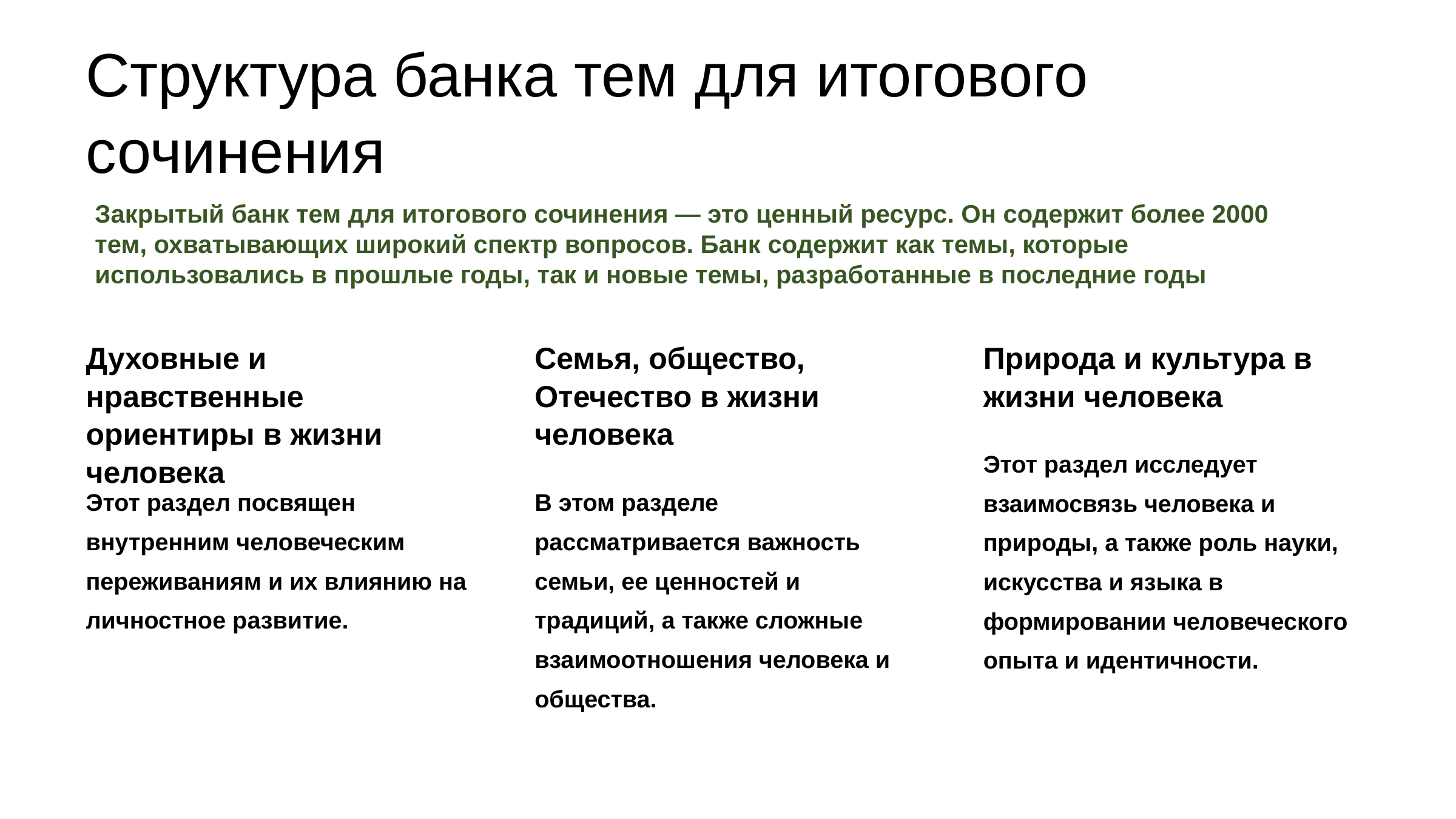

Структура банка тем для итогового сочинения
Закрытый банк тем для итогового сочинения — это ценный ресурс. Он содержит более 2000 тем, охватывающих широкий спектр вопросов. Банк содержит как темы, которые использовались в прошлые годы, так и новые темы, разработанные в последние годы
Духовные и нравственные ориентиры в жизни человека
Семья, общество, Отечество в жизни человека
Природа и культура в жизни человека
Этот раздел исследует взаимосвязь человека и природы, а также роль науки, искусства и языка в формировании человеческого опыта и идентичности.
Этот раздел посвящен внутренним человеческим переживаниям и их влиянию на личностное развитие.
В этом разделе рассматривается важность семьи, ее ценностей и традиций, а также сложные взаимоотношения человека и общества.